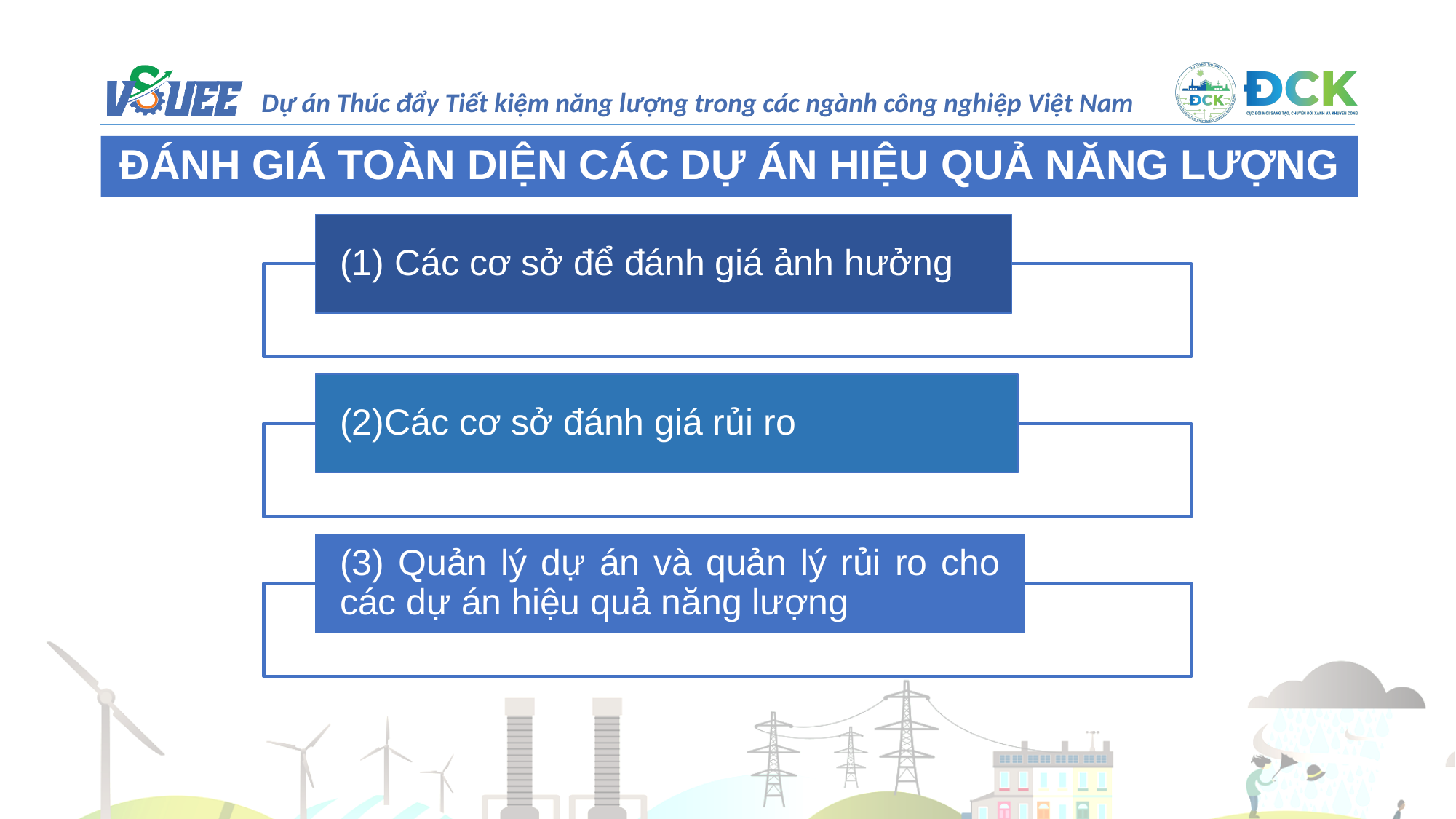

ĐÁNH GIÁ TOÀN DIỆN CÁC DỰ ÁN HIỆU QUẢ NĂNG LƯỢNG
(1) Các cơ sở để đánh giá ảnh hưởng

(2)Các cơ sở đánh giá rủi ro

(3) Quản lý dự án và quản lý rủi ro cho các dự án hiệu quả năng lượng